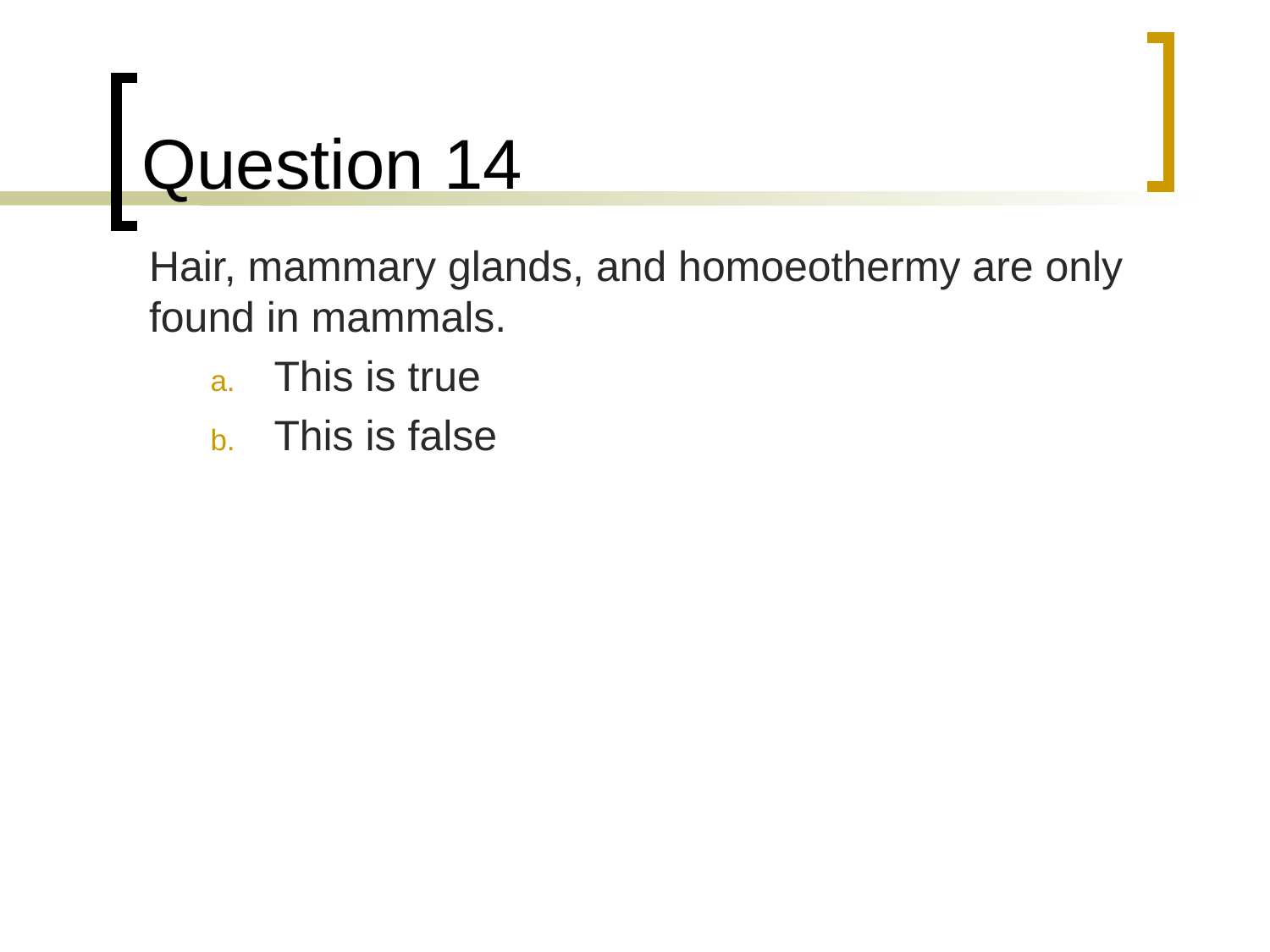

# Question 14
	Hair, mammary glands, and homoeothermy are only found in mammals.
This is true
This is false